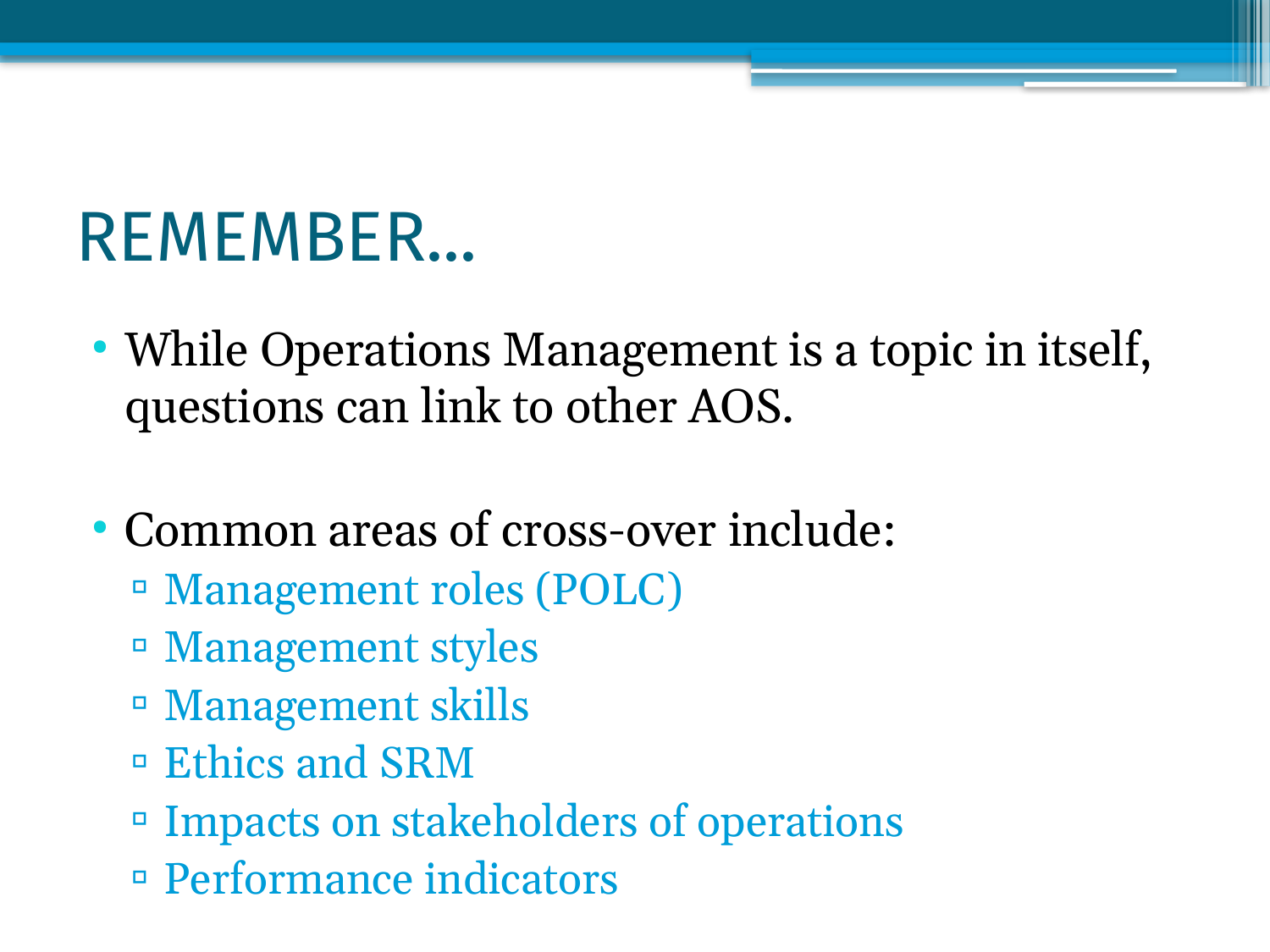

# REMEMBER...
While Operations Management is a topic in itself, questions can link to other AOS.

Common areas of cross-over include:
Management roles (POLC)
Management styles
Management skills
Ethics and SRM
Impacts on stakeholders of operations
Performance indicators